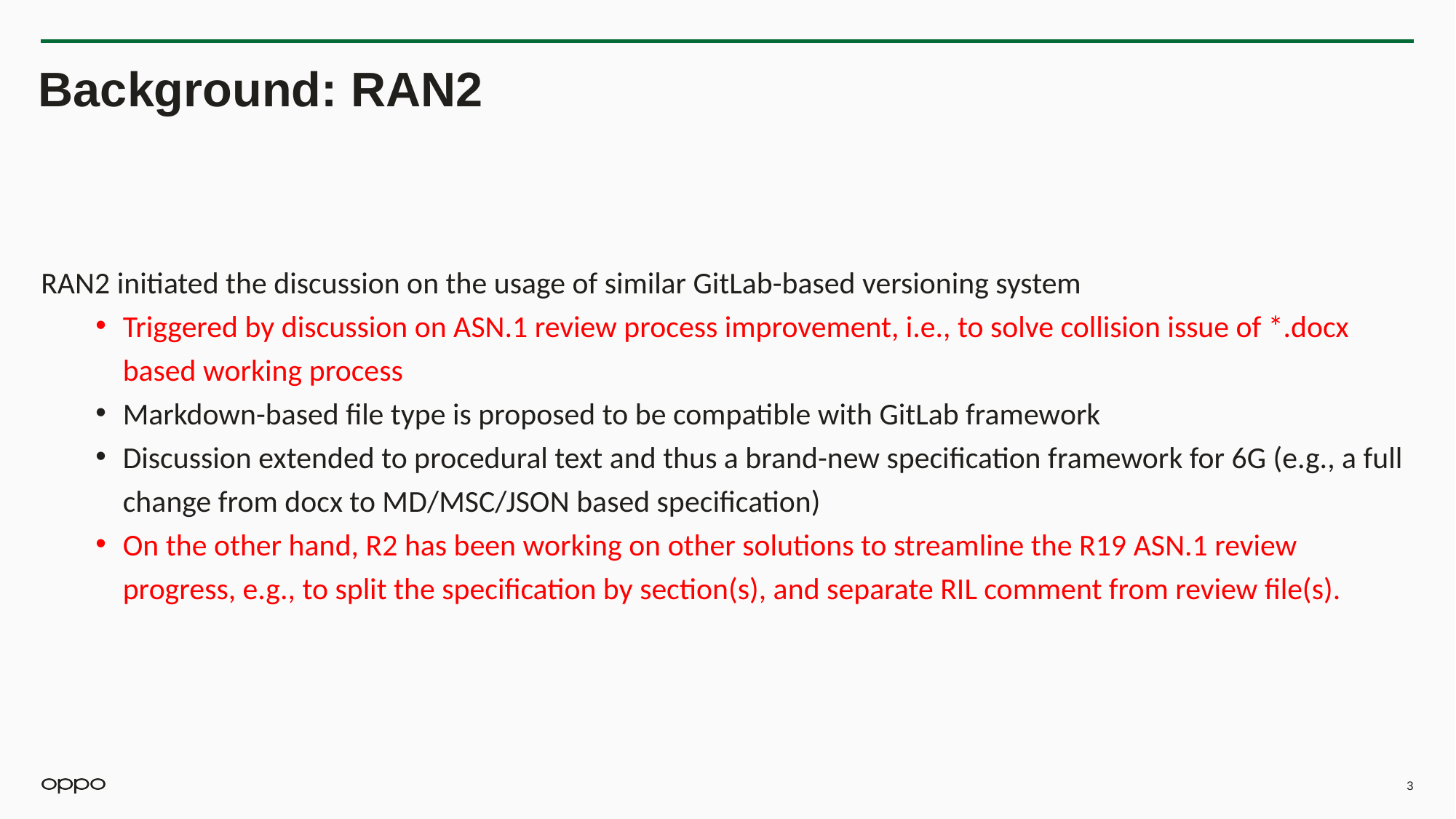

# Background: RAN2
RAN2 initiated the discussion on the usage of similar GitLab-based versioning system
Triggered by discussion on ASN.1 review process improvement, i.e., to solve collision issue of *.docx based working process
Markdown-based file type is proposed to be compatible with GitLab framework
Discussion extended to procedural text and thus a brand-new specification framework for 6G (e.g., a full change from docx to MD/MSC/JSON based specification)
On the other hand, R2 has been working on other solutions to streamline the R19 ASN.1 review progress, e.g., to split the specification by section(s), and separate RIL comment from review file(s).

3